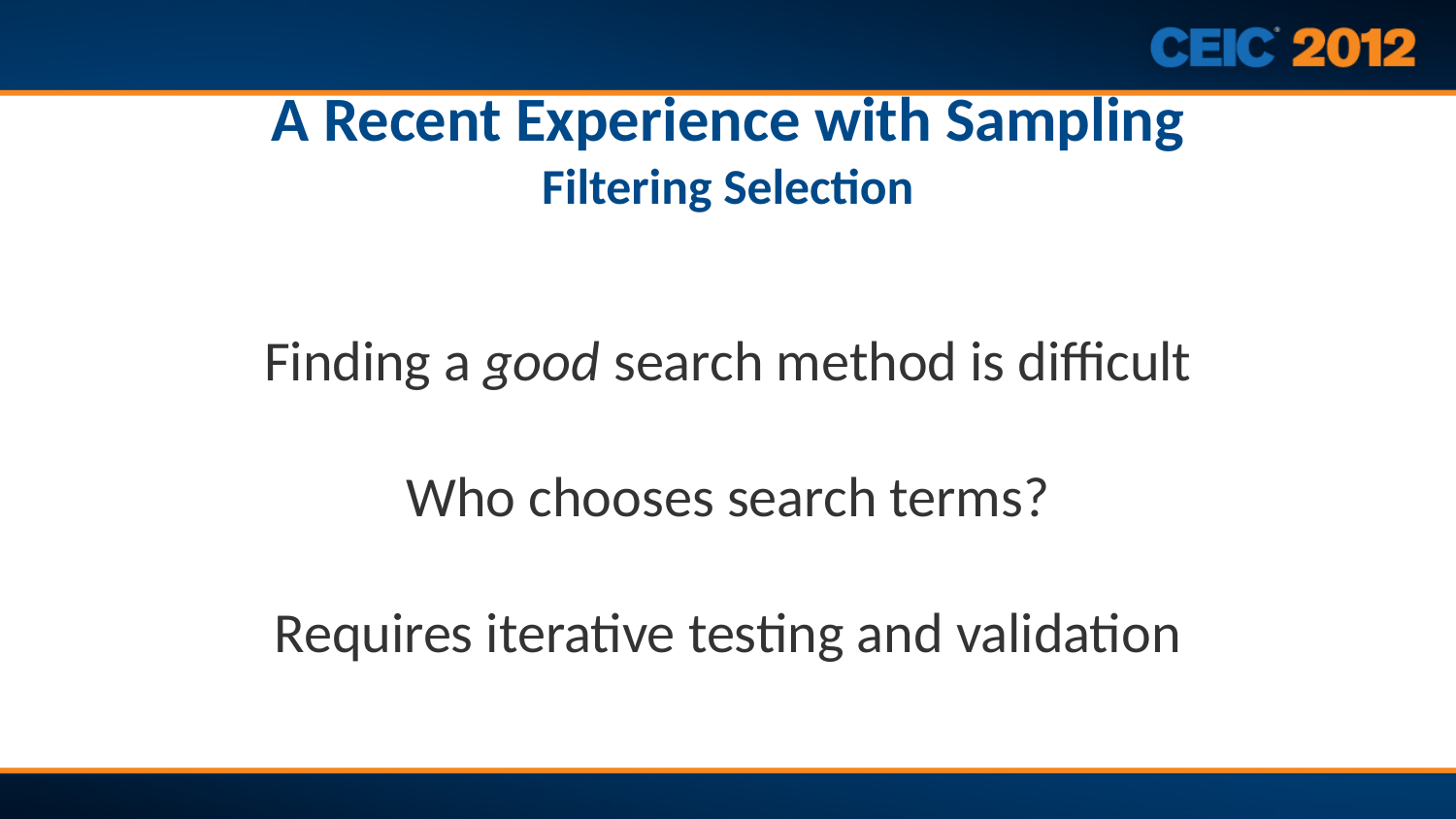

# A Recent Experience with Sampling Filtering Selection
Finding a good search method is difficult

Who chooses search terms?

Requires iterative testing and validation